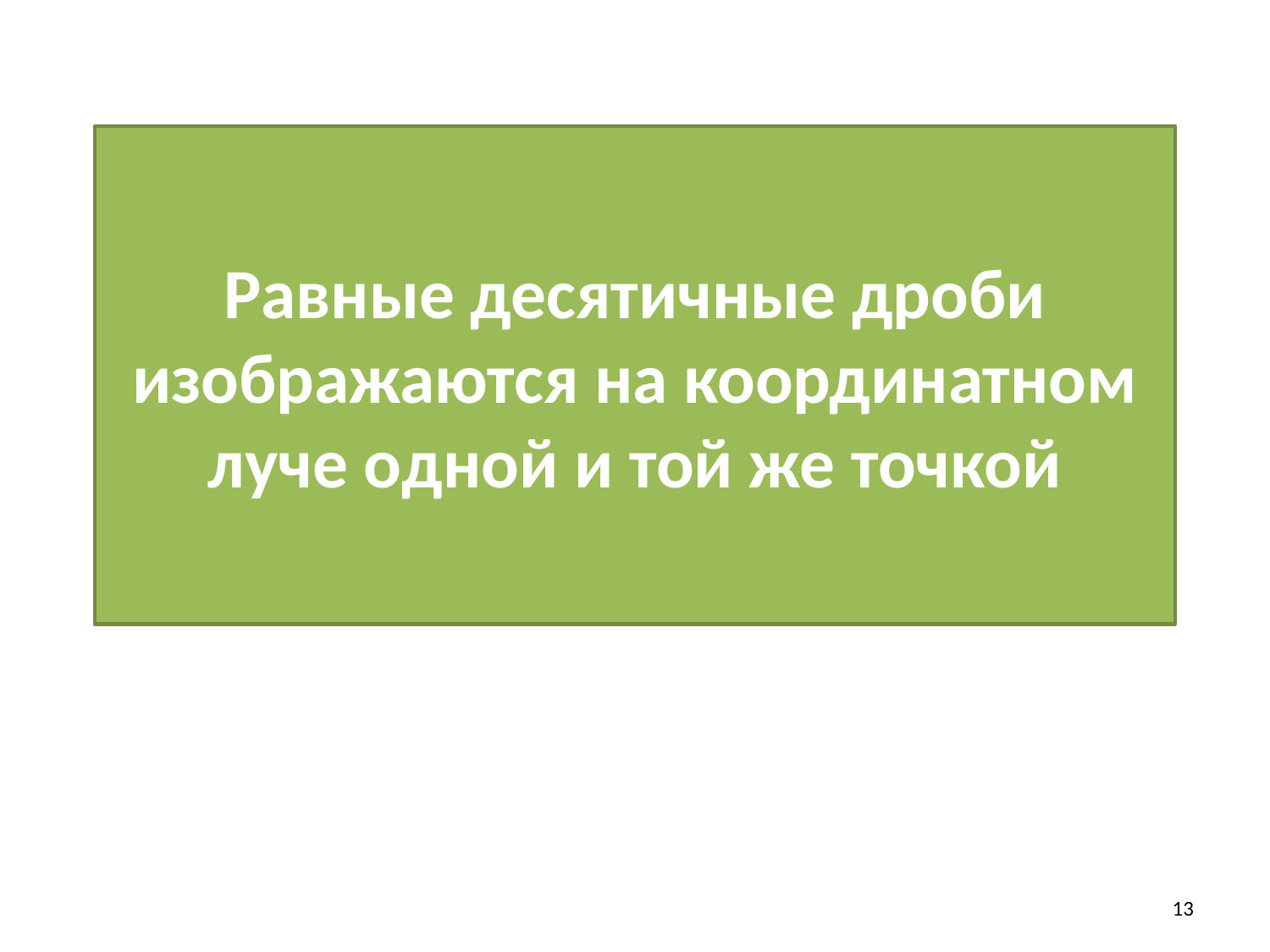

# Равные десятичные дроби изображаются на координатном луче одной и той же точкой

13